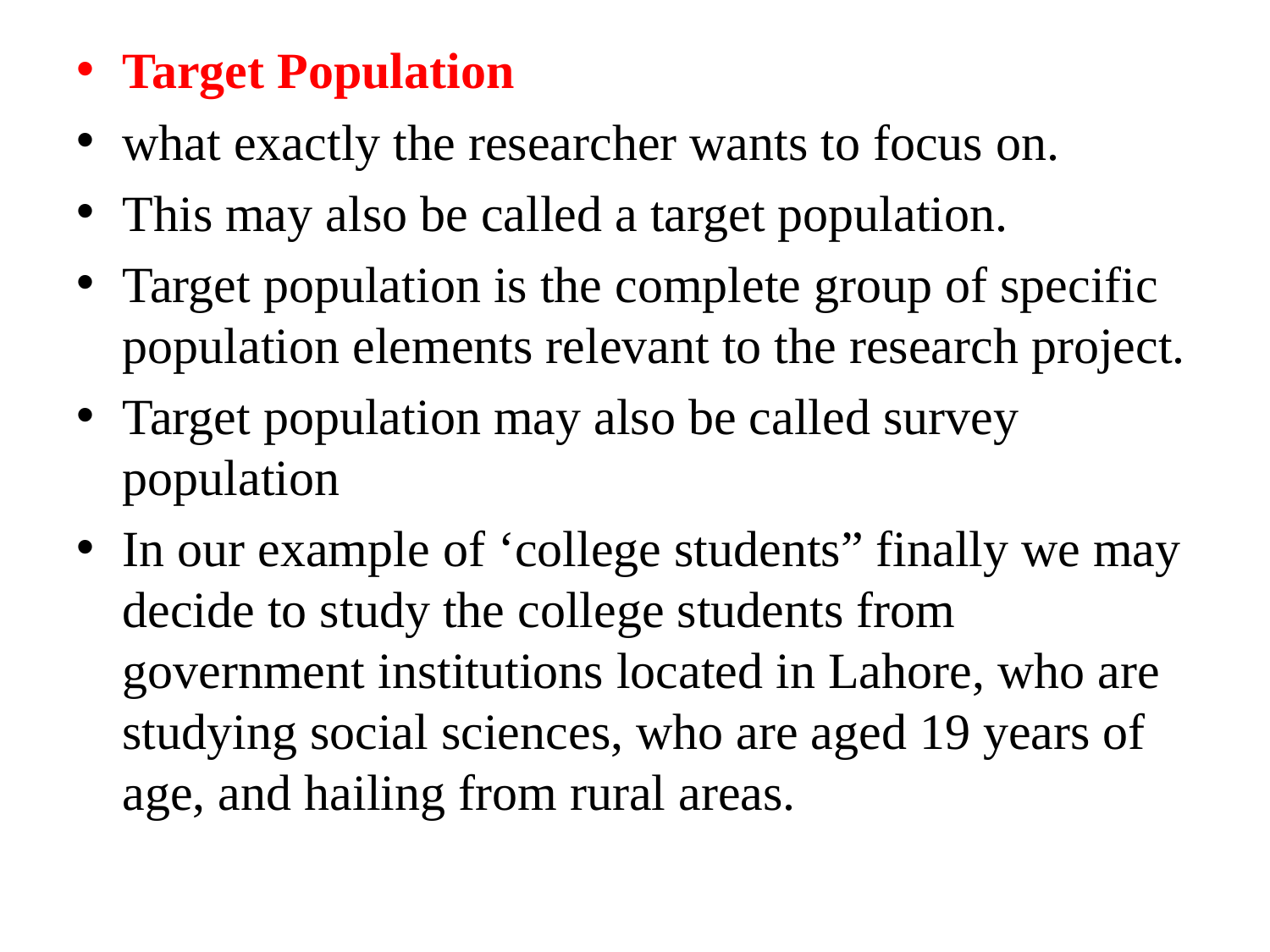

Target Population
what exactly the researcher wants to focus on.
This may also be called a target population.
Target population is the complete group of specific population elements relevant to the research project.
Target population may also be called survey population
In our example of ‘college students” finally we may decide to study the college students from government institutions located in Lahore, who are studying social sciences, who are aged 19 years of age, and hailing from rural areas.